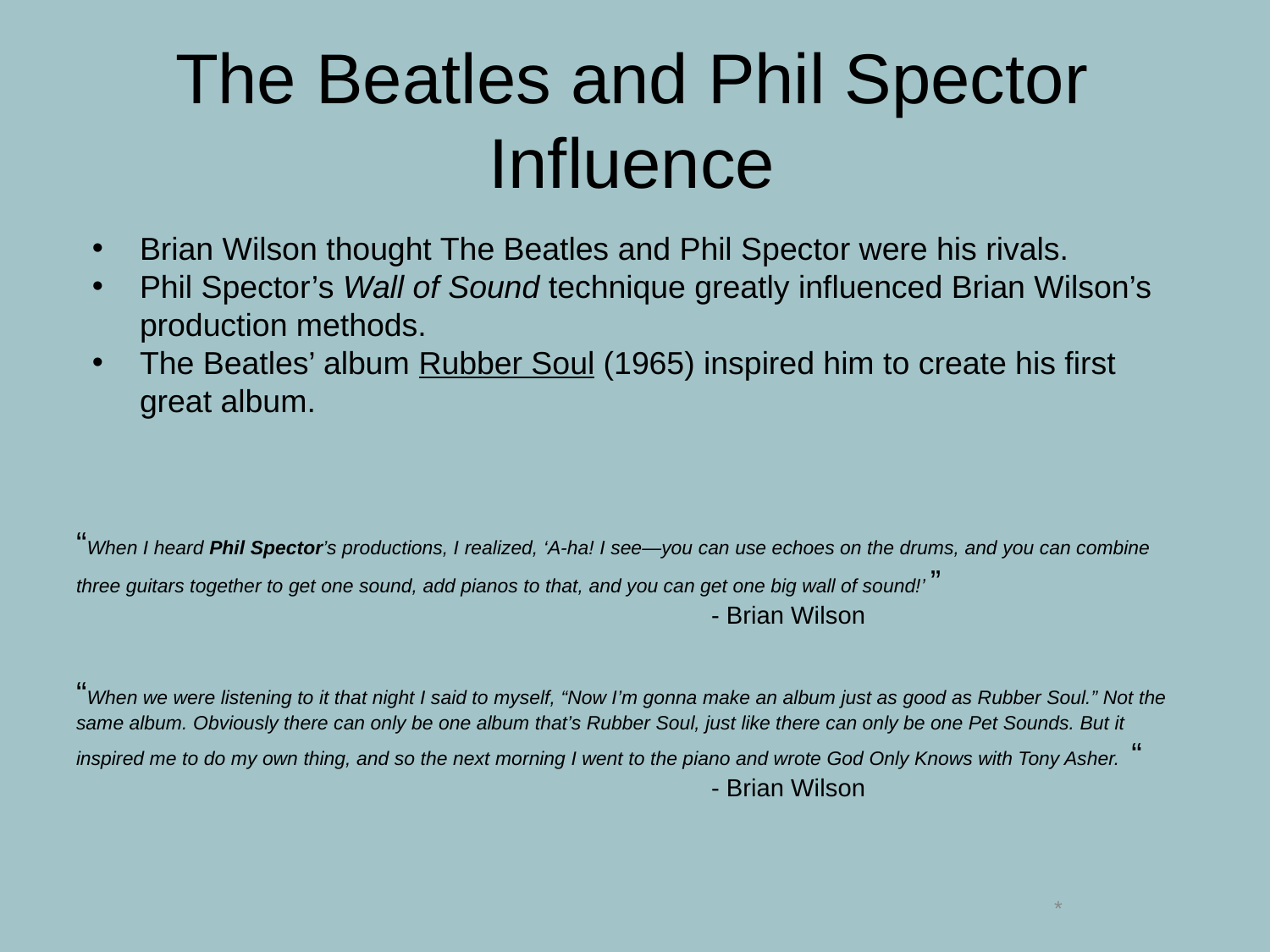

# The Beatles and Phil Spector Influence
Brian Wilson thought The Beatles and Phil Spector were his rivals.
Phil Spector’s Wall of Sound technique greatly influenced Brian Wilson’s production methods.
The Beatles’ album Rubber Soul (1965) inspired him to create his first great album.

“When I heard Phil Spector’s productions, I realized, ‘A-ha! I see—you can use echoes on the drums, and you can combine three guitars together to get one sound, add pianos to that, and you can get one big wall of sound!’ ”
- Brian Wilson

“When we were listening to it that night I said to myself, “Now I’m gonna make an album just as good as Rubber Soul.” Not the same album. Obviously there can only be one album that’s Rubber Soul, just like there can only be one Pet Sounds. But it inspired me to do my own thing, and so the next morning I went to the piano and wrote God Only Knows with Tony Asher.  “
- Brian Wilson